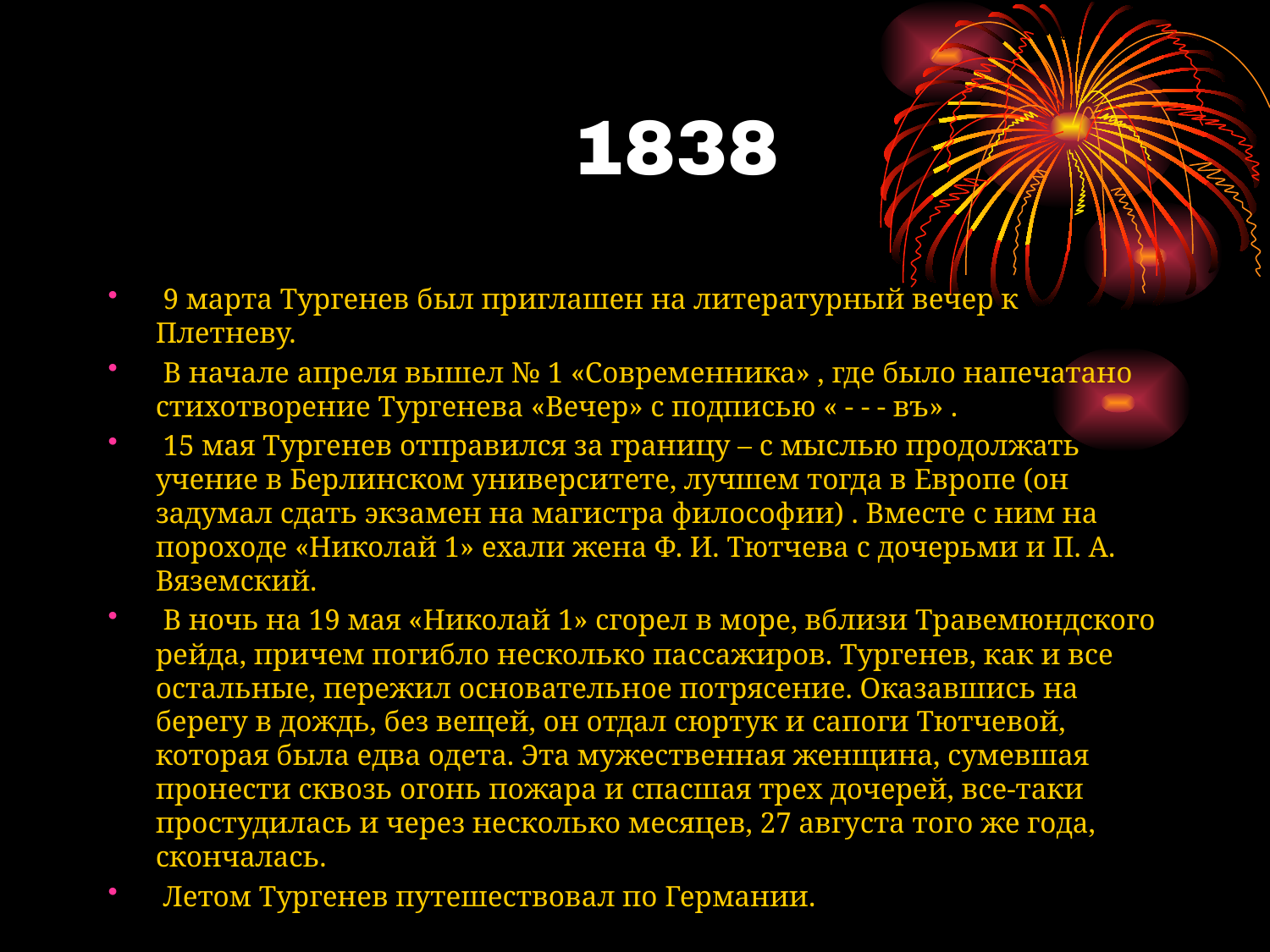

# 1838
 9 марта Тургенев был приглашен на литературный вечер к Плетневу.
 В начале апреля вышел № 1 «Современника» , где было напечатано стихотворение Тургенева «Вечер» с подписью « - - - въ» .
 15 мая Тургенев отправился за границу – с мыслью продолжать учение в Берлинском университете, лучшем тогда в Европе (он задумал сдать экзамен на магистра философии) . Вместе с ним на пороходе «Николай 1» ехали жена Ф. И. Тютчева с дочерьми и П. А. Вяземский.
 В ночь на 19 мая «Николай 1» сгорел в море, вблизи Травемюндского рейда, причем погибло несколько пассажиров. Тургенев, как и все остальные, пережил основательное потрясение. Оказавшись на берегу в дождь, без вещей, он отдал сюртук и сапоги Тютчевой, которая была едва одета. Эта мужественная женщина, сумевшая пронести сквозь огонь пожара и спасшая трех дочерей, все-таки простудилась и через несколько месяцев, 27 августа того же года, скончалась.
 Летом Тургенев путешествовал по Германии.